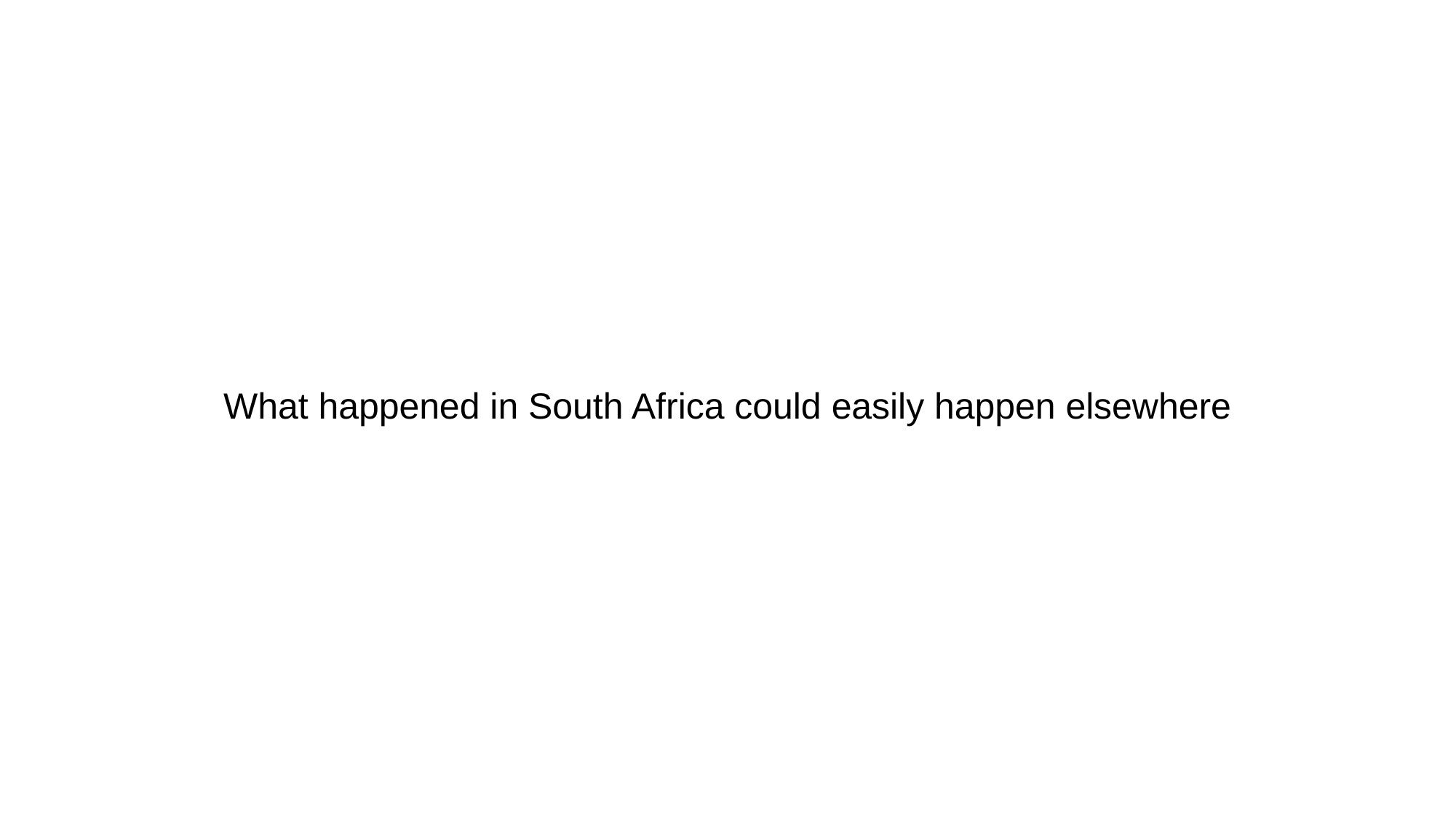

What happened in South Africa could easily happen elsewhere
#